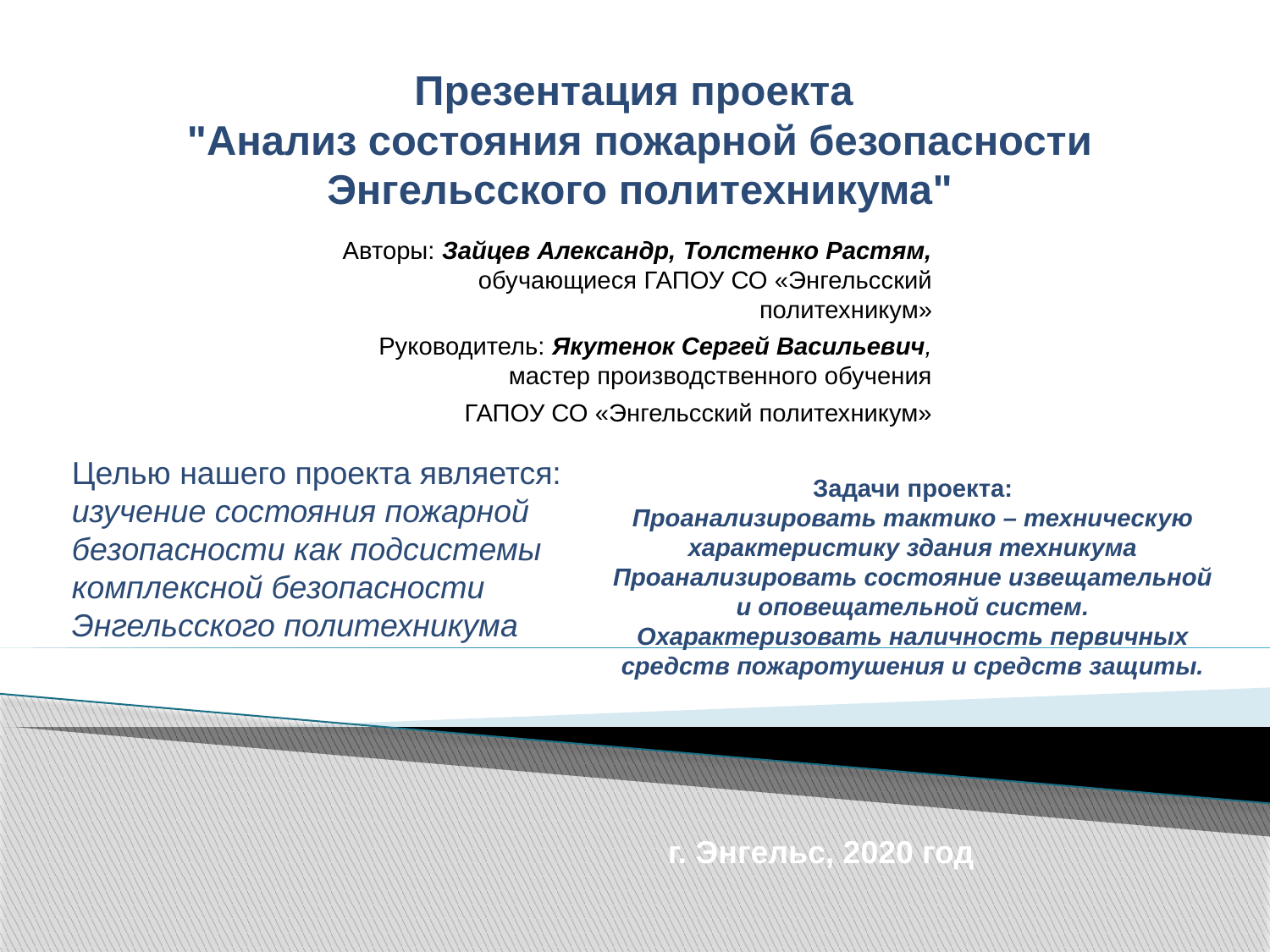

# Презентация проекта ʺАнализ состояния пожарной безопасности Энгельсского политехникумаʺ
Авторы: Зайцев Александр, Толстенко Растям, обучающиеся ГАПОУ СО «Энгельсский политехникум»
Руководитель: Якутенок Сергей Васильевич, мастер производственного обучения
ГАПОУ СО «Энгельсский политехникум»

Целью нашего проекта является: изучение состояния пожарной безопасности как подсистемы  комплексной безопасности Энгельсского политехникума
Задачи проекта:
Проанализировать тактико – техническую характеристику здания техникума
Проанализировать состояние извещательной и оповещательной систем.
Охарактеризовать наличность первичных средств пожаротушения и средств защиты.
г. Энгельс, 2020 год